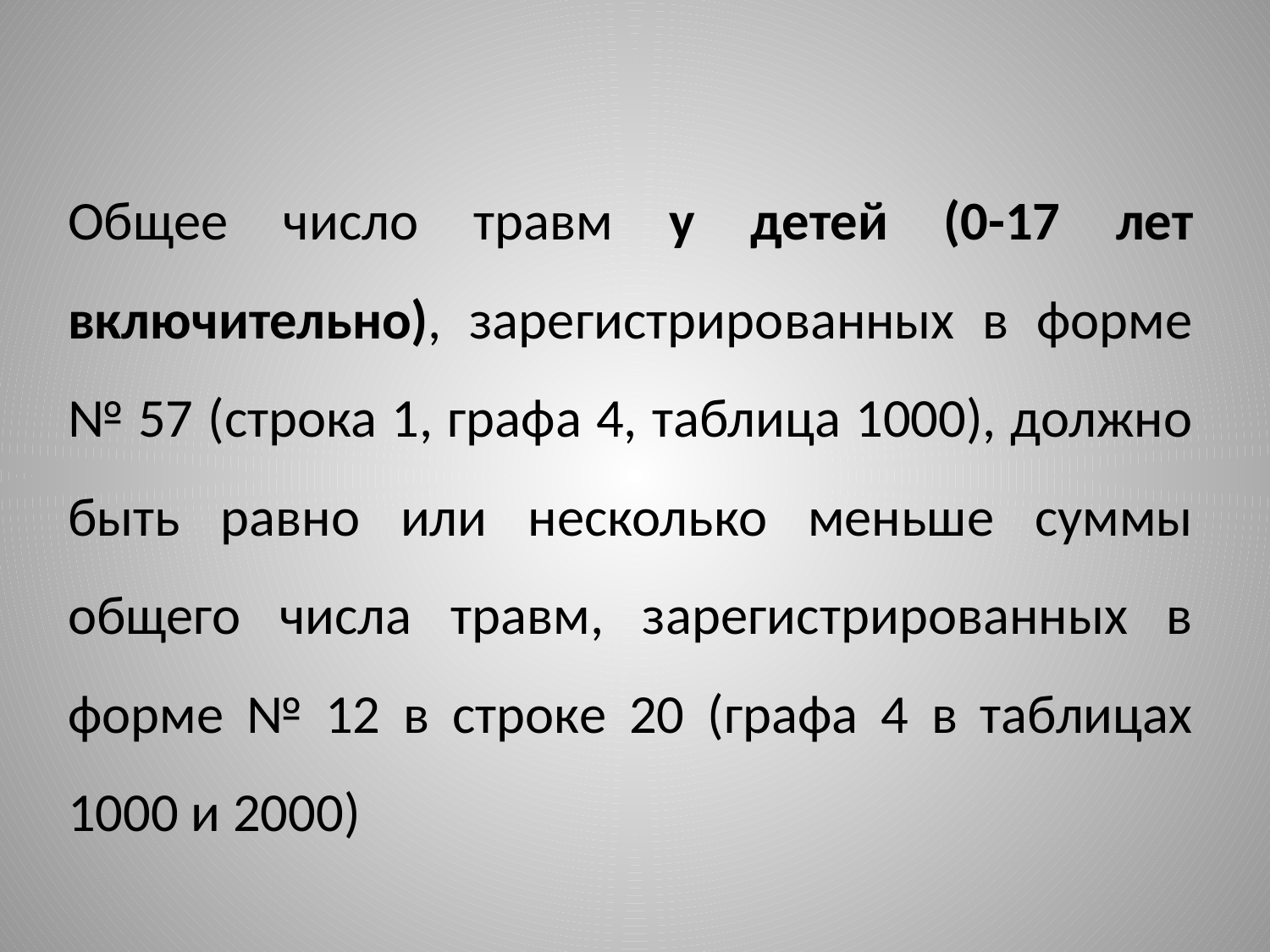

Общее число травм у детей (0-17 лет включительно), зарегистрированных в форме № 57 (строка 1, графа 4, таблица 1000), должно быть равно или несколько меньше суммы общего числа травм, зарегистрированных в форме № 12 в строке 20 (графа 4 в таблицах 1000 и 2000)